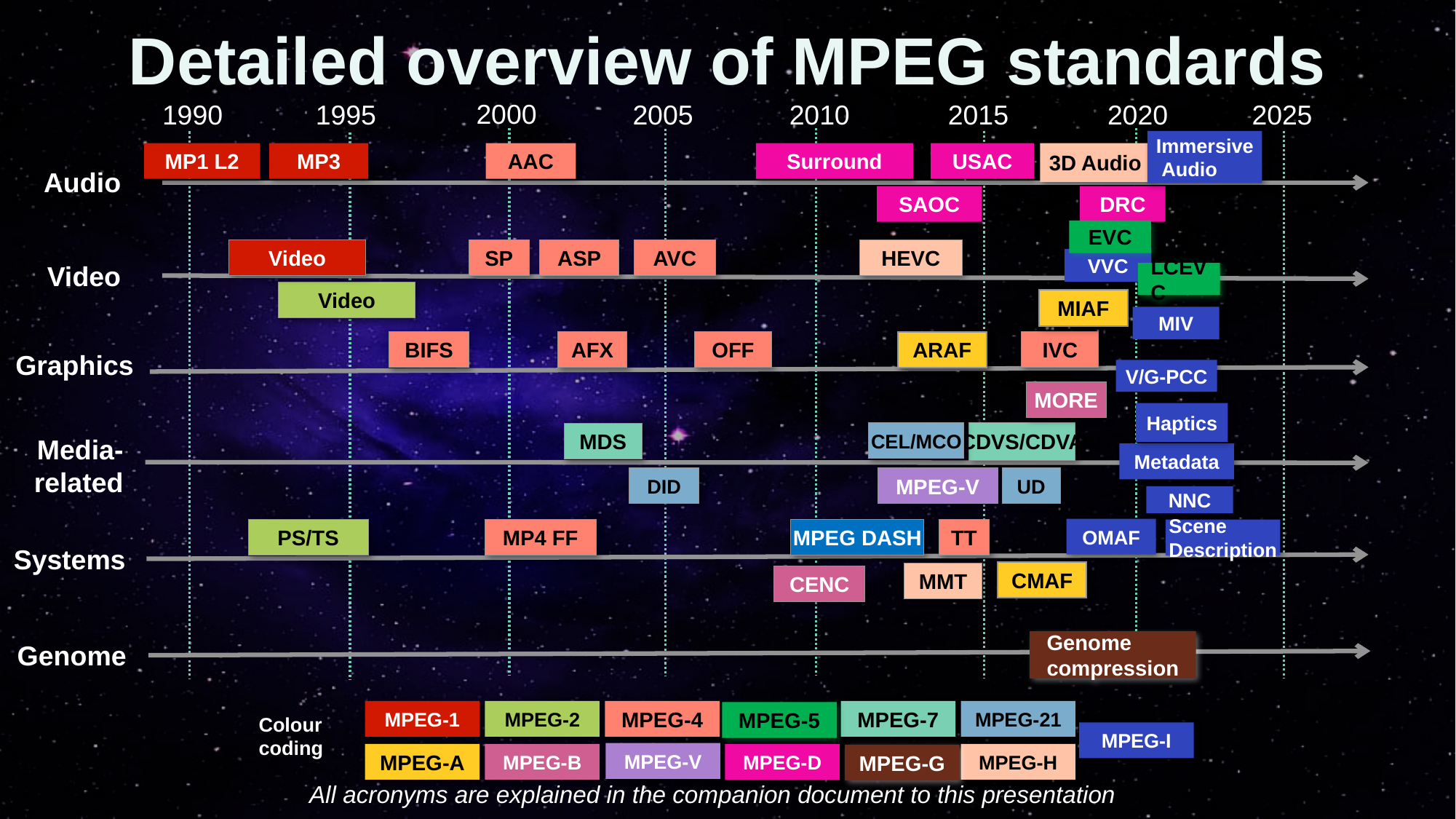

Detailed overview of MPEG standards
2000
2025
1990
1995
2005
2010
2015
2020
Immersive
 Audio
3D Audio
MP1 L2
MP3
AAC
Surround
USAC
Audio
SAOC
DRC
EVC
Video
SP
ASP
AVC
HEVC
Video
Video
VVC
LCEVC
MIAF
BIFS
AFX
OFF
ARAF
ARAF
IVC
Graphics
CMAF
MIV
V/G-PCC
MORE
CDVS/CDVA
CEL/MCO
MDS
Media-
related
DID
MPEG-V
UD
CENC
Haptics
Metadata
NNC
OMAF
PS/TS
MP4 FF
MPEG DASH
TT
Systems
MMT
Scene
Description
Genome compression
Genome
MPEG-21
MPEG-1
MPEG-2
MPEG-4
MPEG-7
MPEG-5
Colour
coding
MPEG-I
MPEG-V
MPEG-B
MPEG-A
MPEG-D
MPEG-H
MPEG-G
All acronyms are explained in the companion document to this presentation